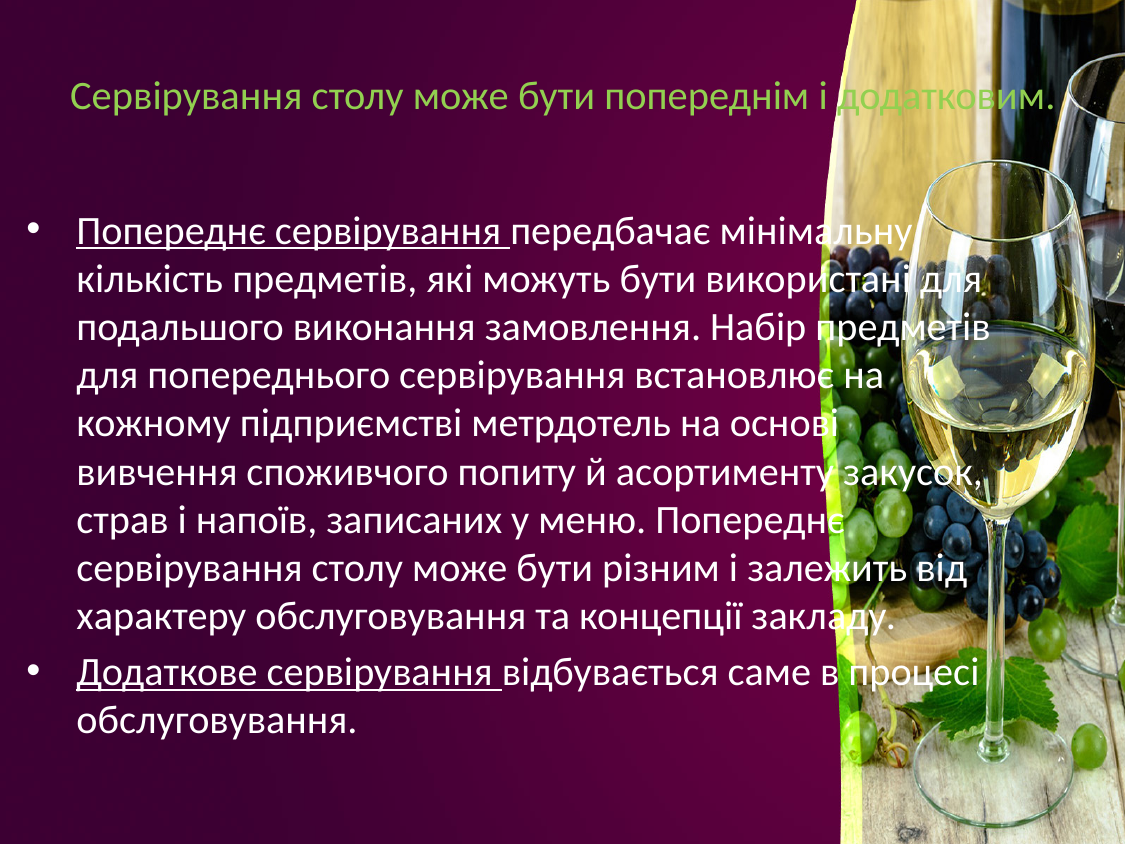

# Сервірування столу може бути попереднім і додатковим.
Попереднє сервірування передбачає мінімальну кількість предметів, які можуть бути використані для подальшого виконання замовлення. Набір предметів для попереднього сервірування встановлює на кожному підприємстві метрдотель на основі вивчення споживчого попиту й асортименту закусок, страв і напоїв, записаних у меню. Попереднє сервірування столу може бути різним і залежить від характеру обслуговування та концепції закладу.
Додаткове сервірування відбувається саме в процесі обслуговування.